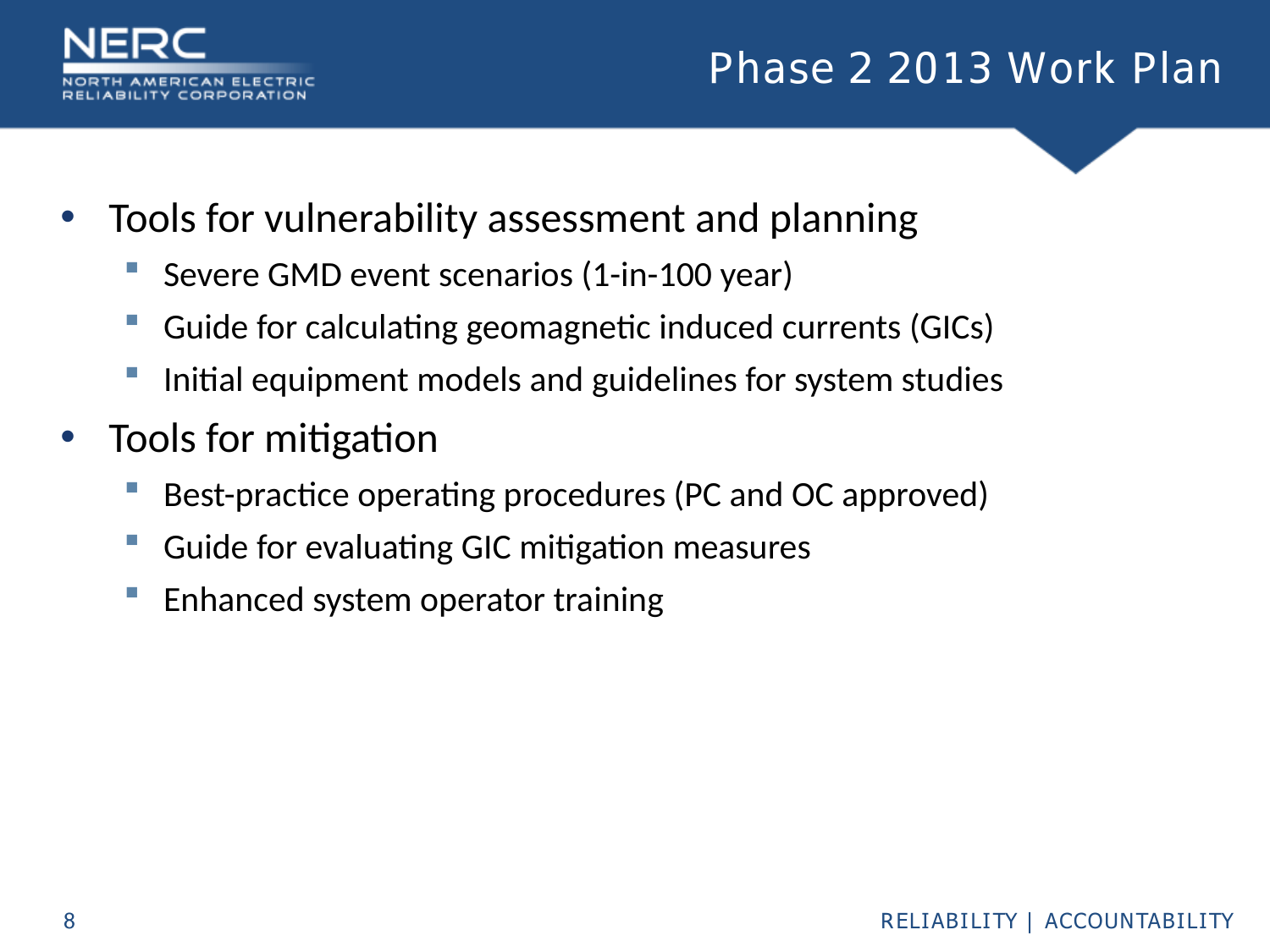

# Phase 2 2013 Work Plan
Tools for vulnerability assessment and planning
Severe GMD event scenarios (1-in-100 year)
Guide for calculating geomagnetic induced currents (GICs)
Initial equipment models and guidelines for system studies
Tools for mitigation
Best-practice operating procedures (PC and OC approved)
Guide for evaluating GIC mitigation measures
Enhanced system operator training